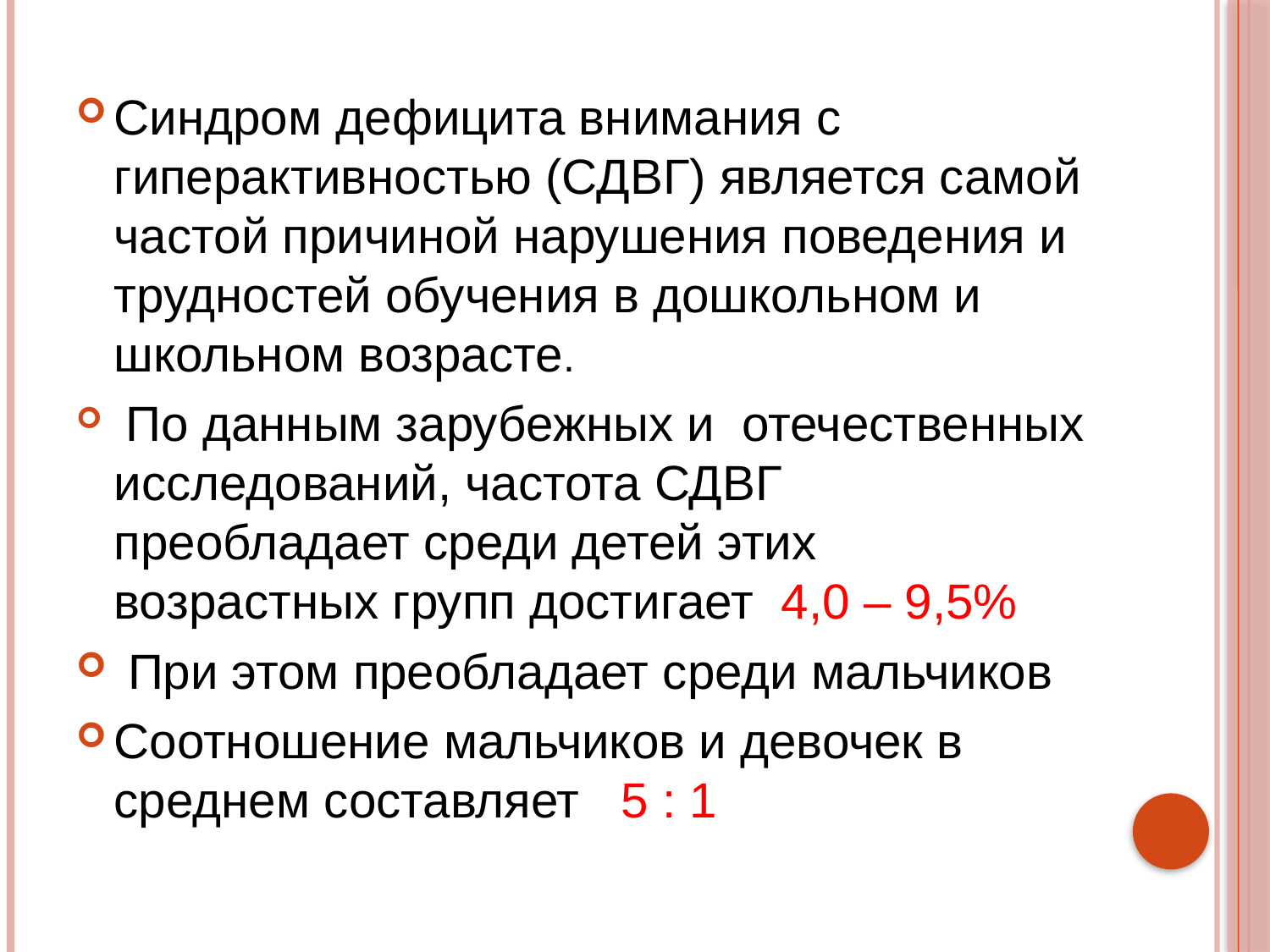

Синдром дефицита внимания с гиперактивностью (СДВГ) является самой частой причиной нарушения поведения и трудностей обучения в дошкольном и школьном возрасте.
 По данным зарубежных и  отечественных исследований, частота СДВГ преобладает среди детей этих возрастных групп достигает  4,0 – 9,5%
 При этом преобладает среди мальчиков
Соотношение мальчиков и девочек в среднем составляет   5 : 1